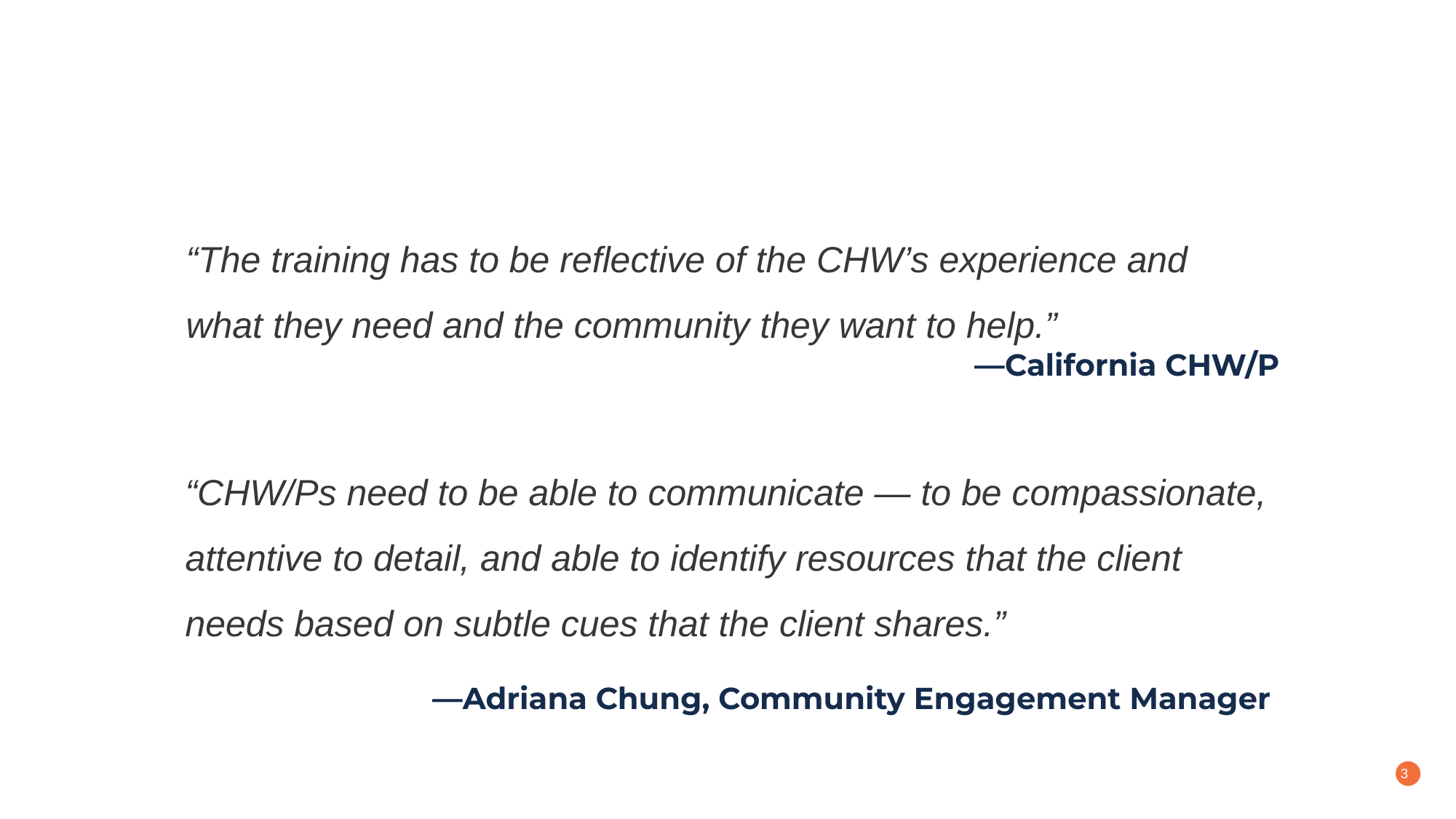

“The training has to be reflective of the CHW’s experience and what they need and the community they want to help.”
 —California CHW/P
“CHW/Ps need to be able to communicate ― to be compassionate, attentive to detail, and able to identify resources that the client needs based on subtle cues that the client shares.”
—Adriana Chung, Community Engagement Manager